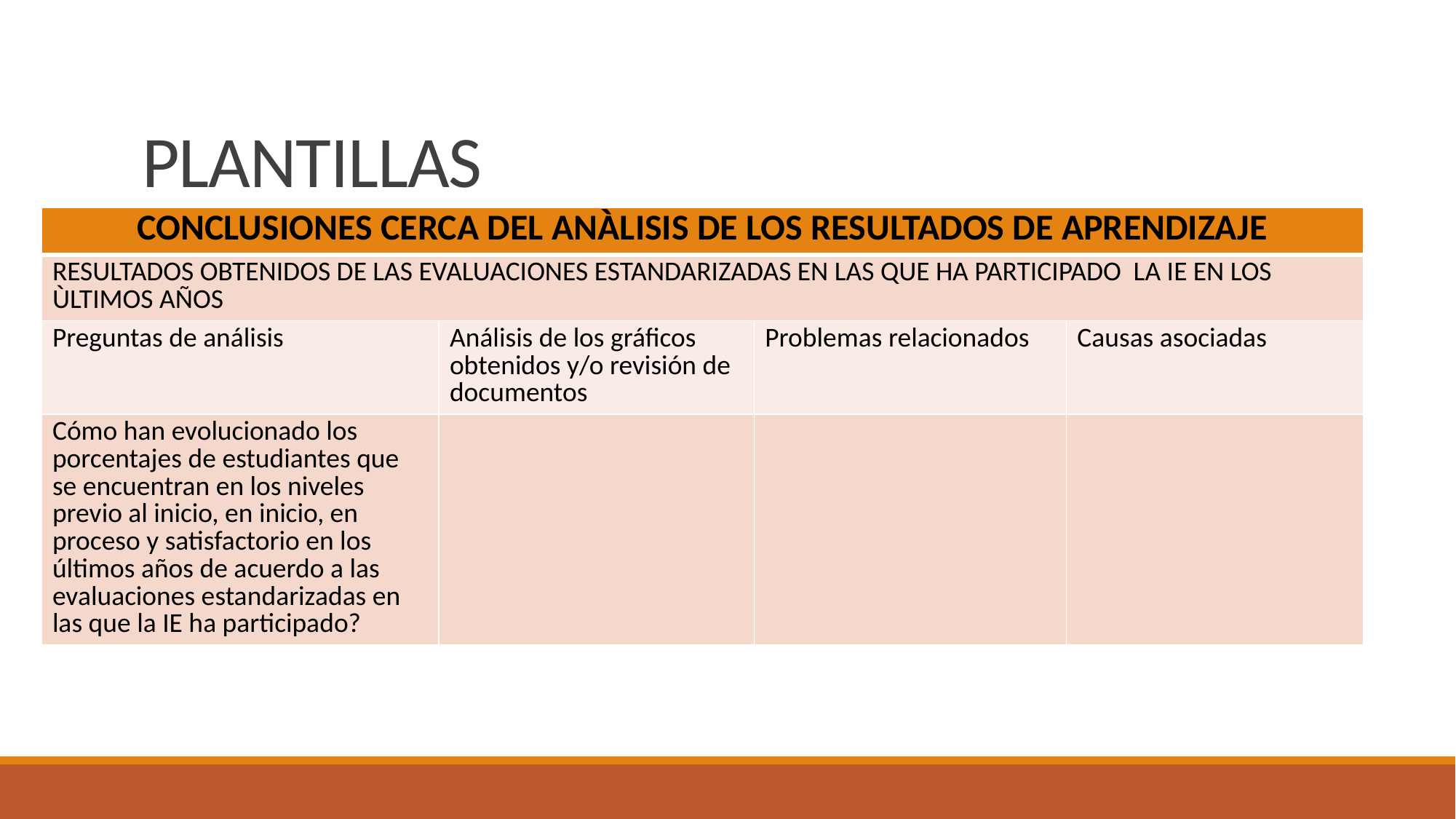

# PLANTILLAS
| CONCLUSIONES CERCA DEL ANÀLISIS DE LOS RESULTADOS DE APRENDIZAJE |  |  |  |
| --- | --- | --- | --- |
| RESULTADOS OBTENIDOS DE LAS EVALUACIONES ESTANDARIZADAS EN LAS QUE HA PARTICIPADO LA IE EN LOS ÙLTIMOS AÑOS |  |  |  |
| Preguntas de análisis | Análisis de los gráficos obtenidos y/o revisión de documentos | Problemas relacionados | Causas asociadas |
| Cómo han evolucionado los porcentajes de estudiantes que se encuentran en los niveles previo al inicio, en inicio, en proceso y satisfactorio en los últimos años de acuerdo a las evaluaciones estandarizadas en las que la IE ha participado? |  |  |  |